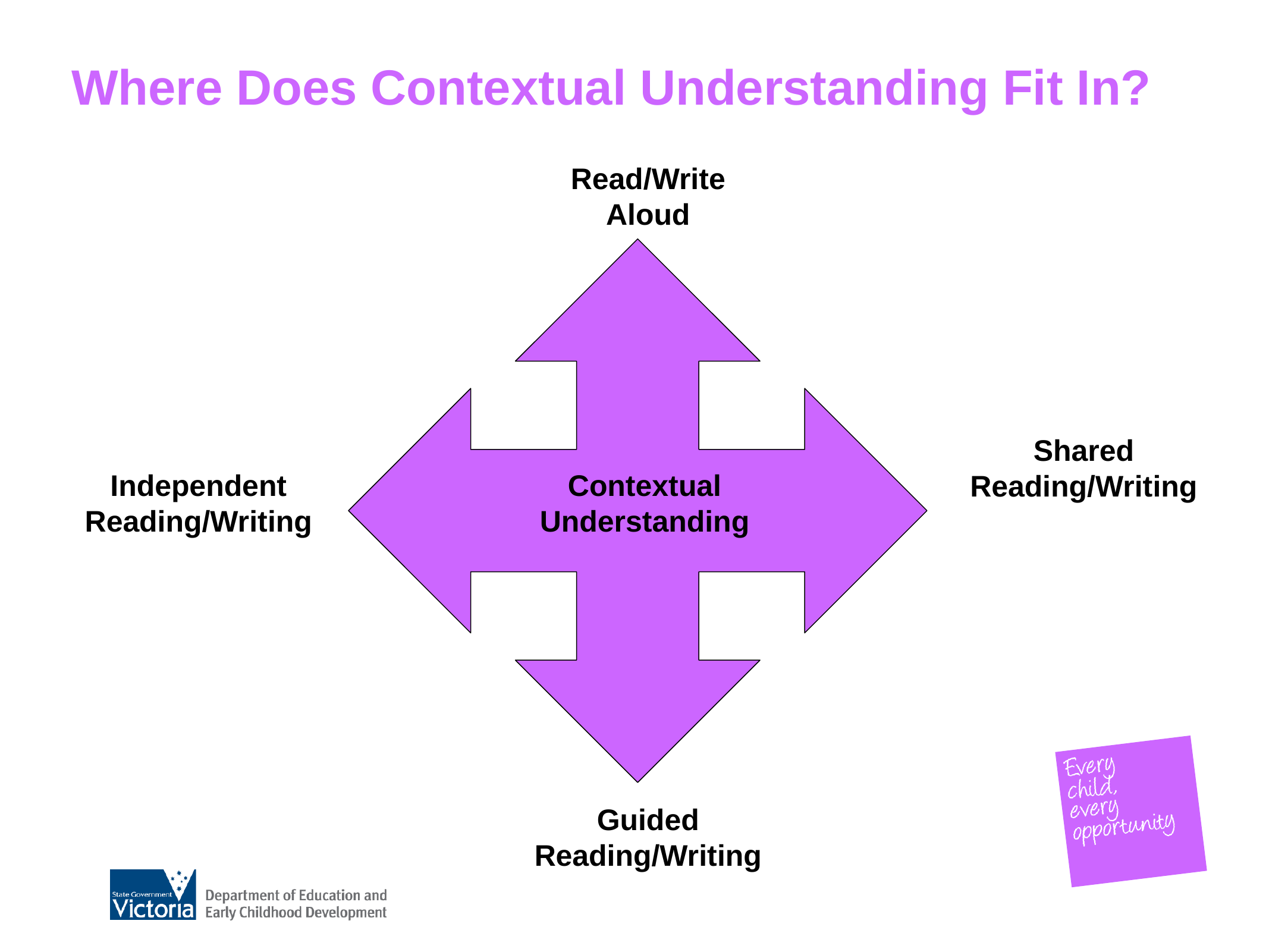

Where Does Contextual Understanding Fit In?
Read/Write Aloud

Shared Reading/Writing
Independent Reading/Writing
Contextual Understanding
Guided Reading/Writing